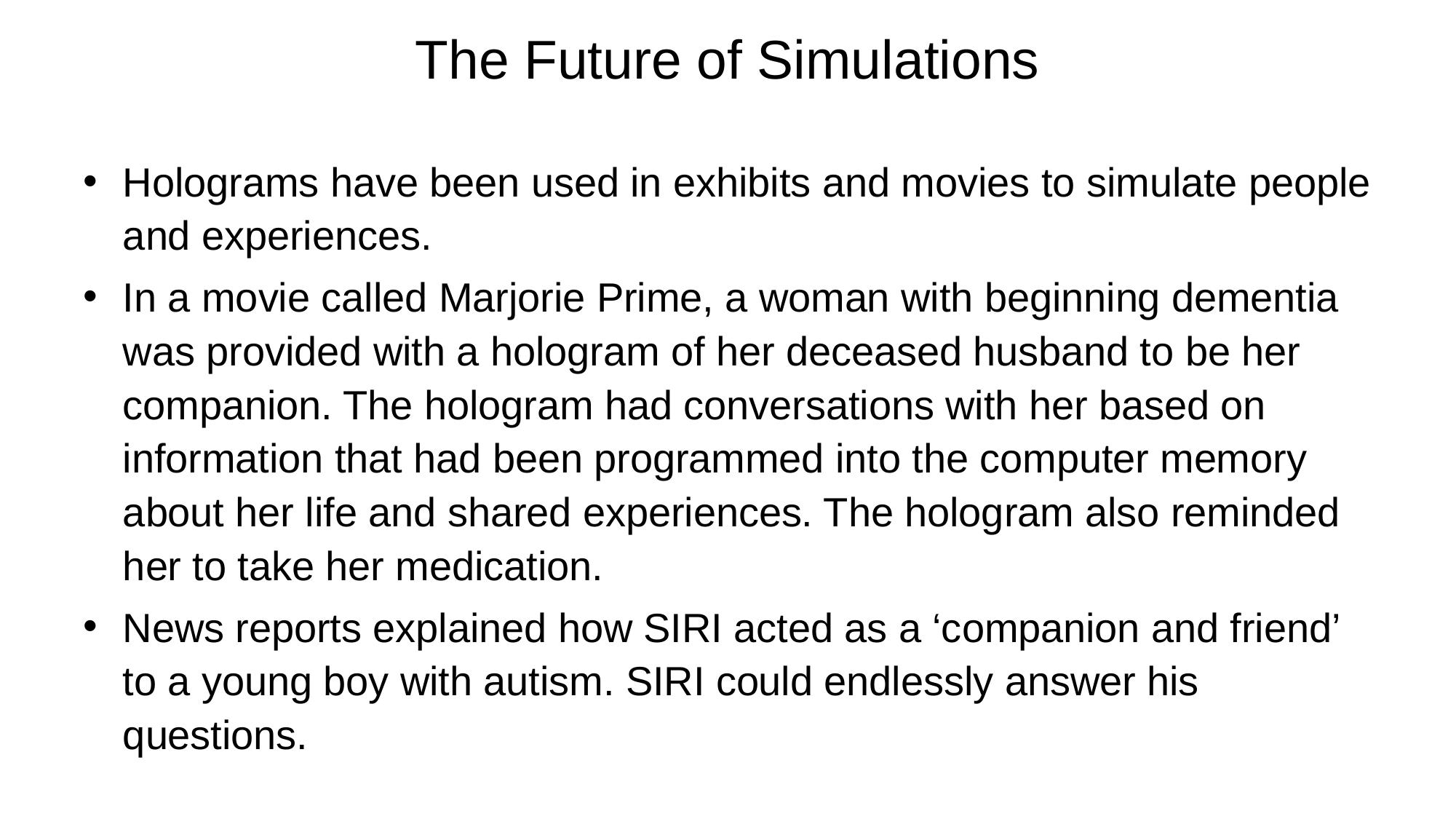

# The Future of Simulations
Holograms have been used in exhibits and movies to simulate people and experiences.
In a movie called Marjorie Prime, a woman with beginning dementia was provided with a hologram of her deceased husband to be her companion. The hologram had conversations with her based on information that had been programmed into the computer memory about her life and shared experiences. The hologram also reminded her to take her medication.
News reports explained how SIRI acted as a ‘companion and friend’ to a young boy with autism. SIRI could endlessly answer his questions.